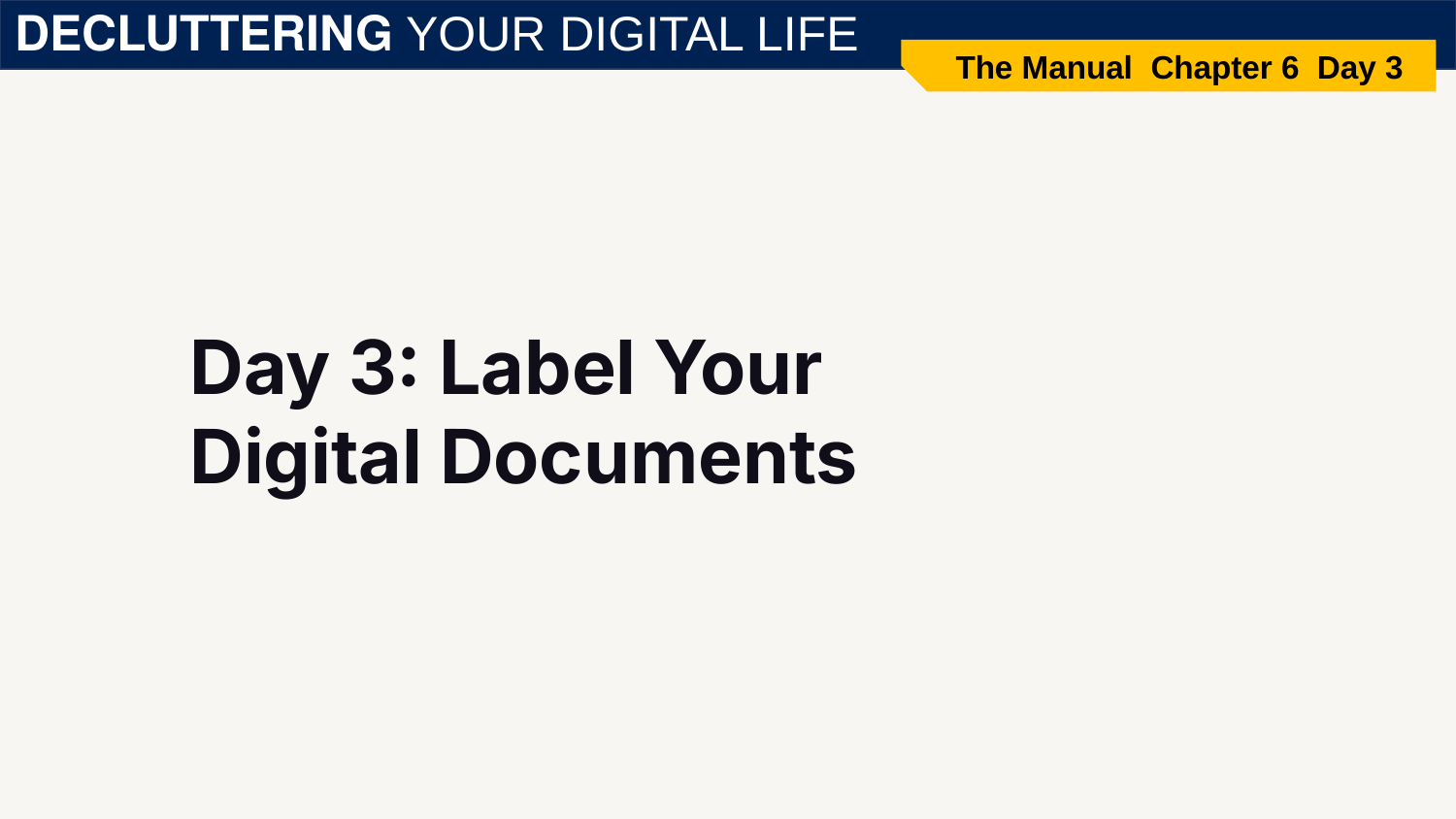

DECLUTTERING YOUR DIGITAL LIFE
The Manual  Chapter 6  Day 3

# Day 3: Label Your Digital Documents